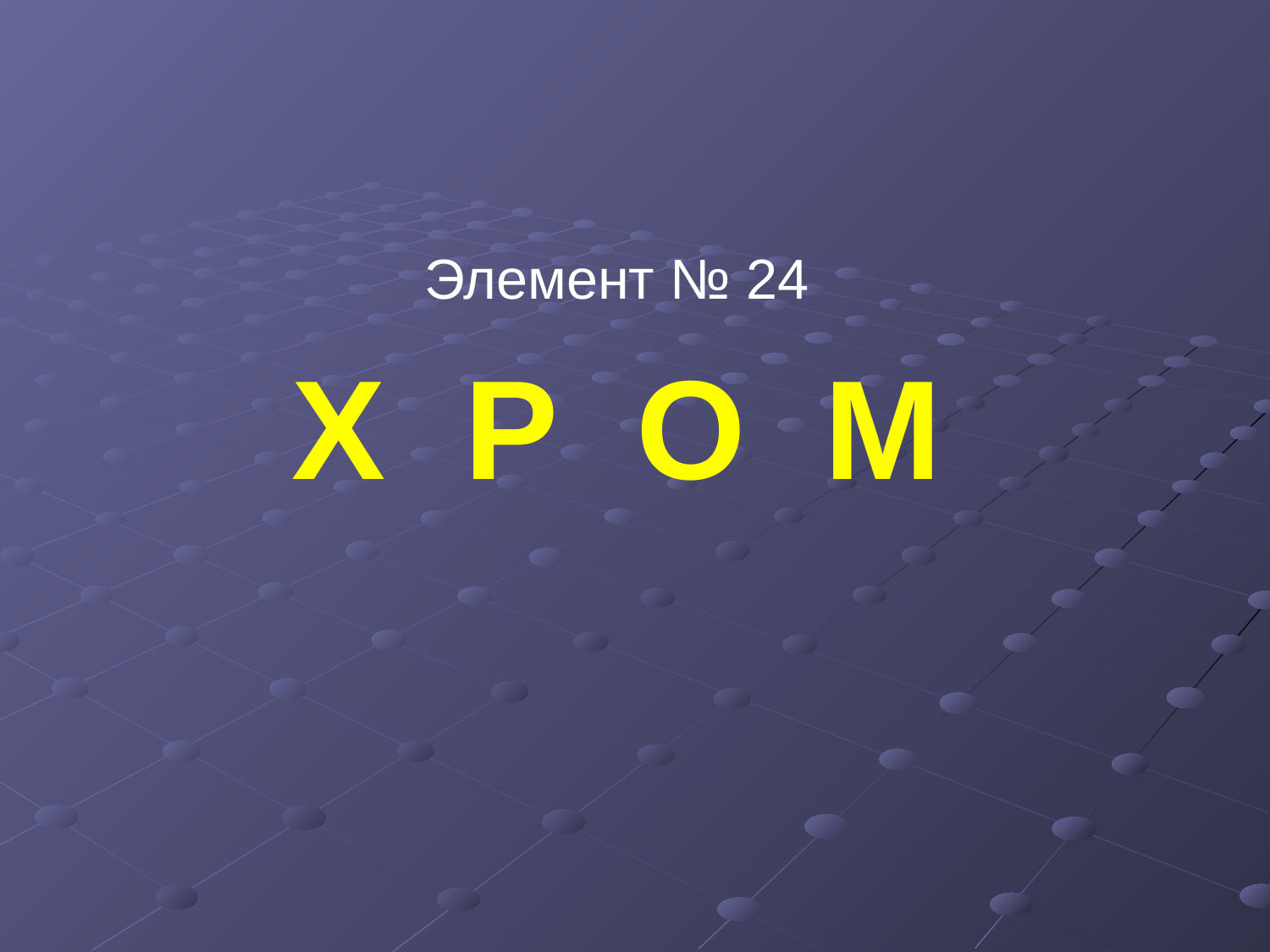

Элемент № 24
Х  Р  О  М